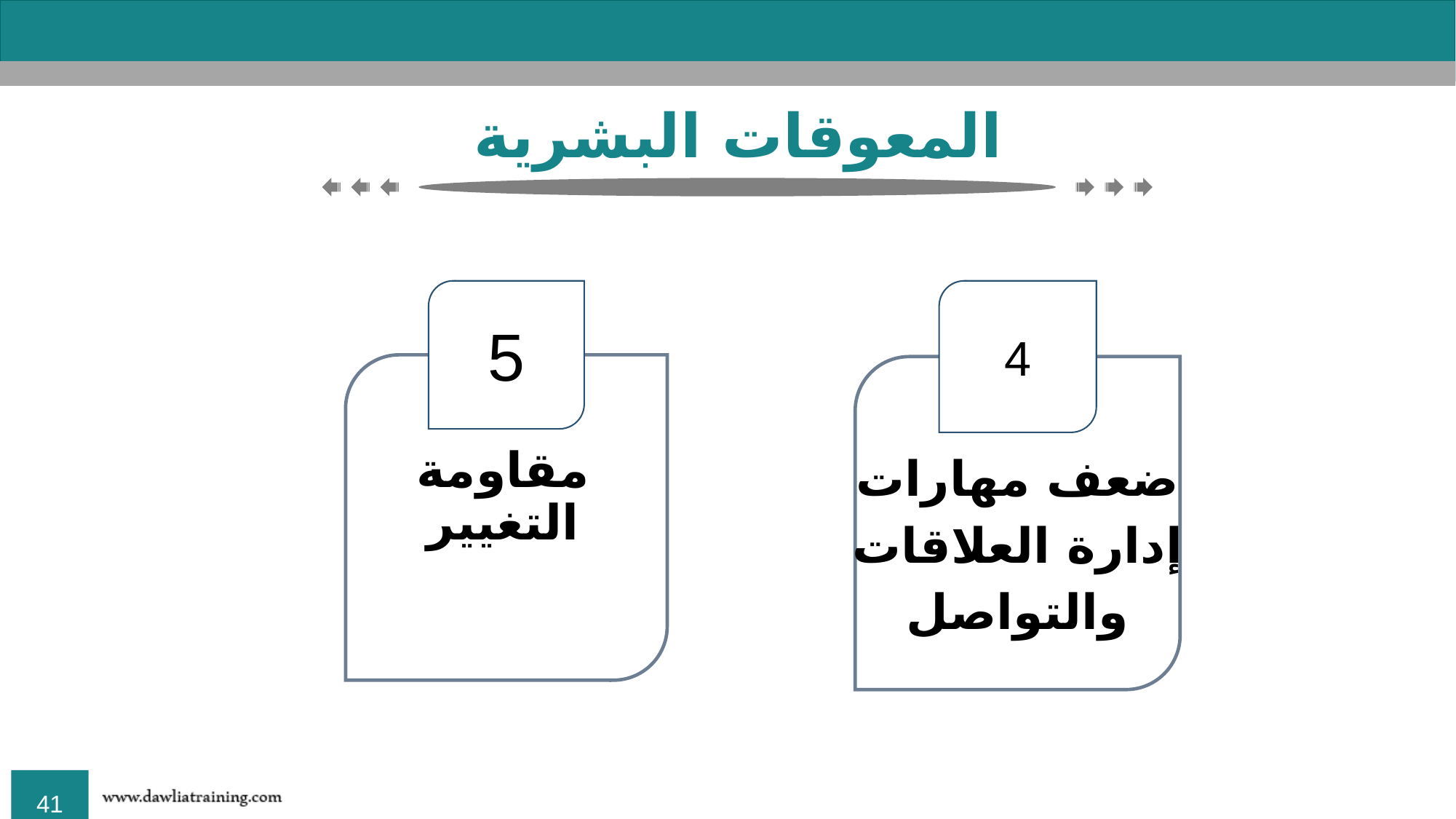

المعوقات البشرية

5

مقاومة التغيير
4

ضعف مهارات إدارة العلاقات والتواصل